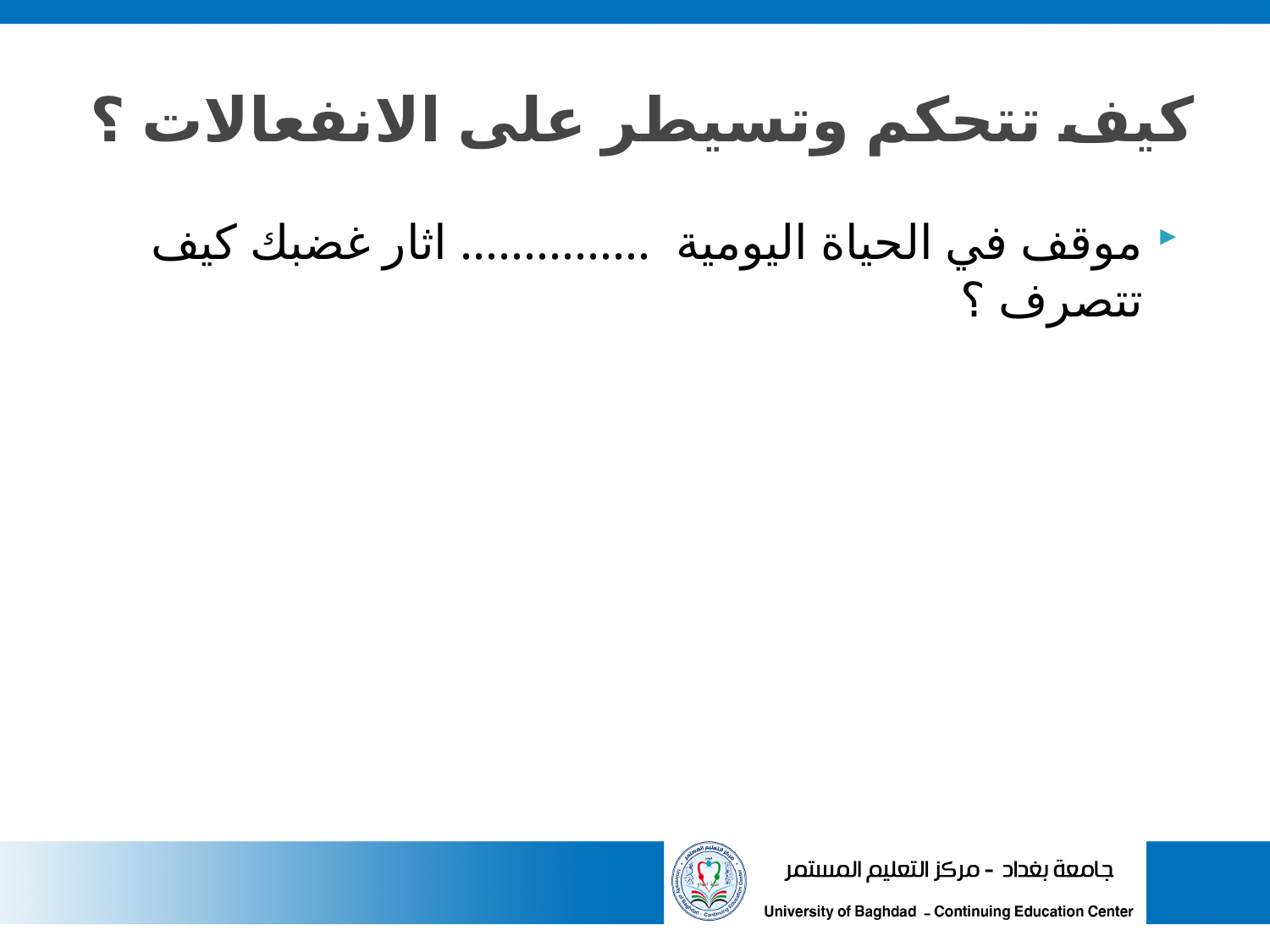

# كيف تتحكم وتسيطر على الانفعالات ؟
موقف في الحياة اليومية  ............... اثار غضبك كيف تتصرف ؟